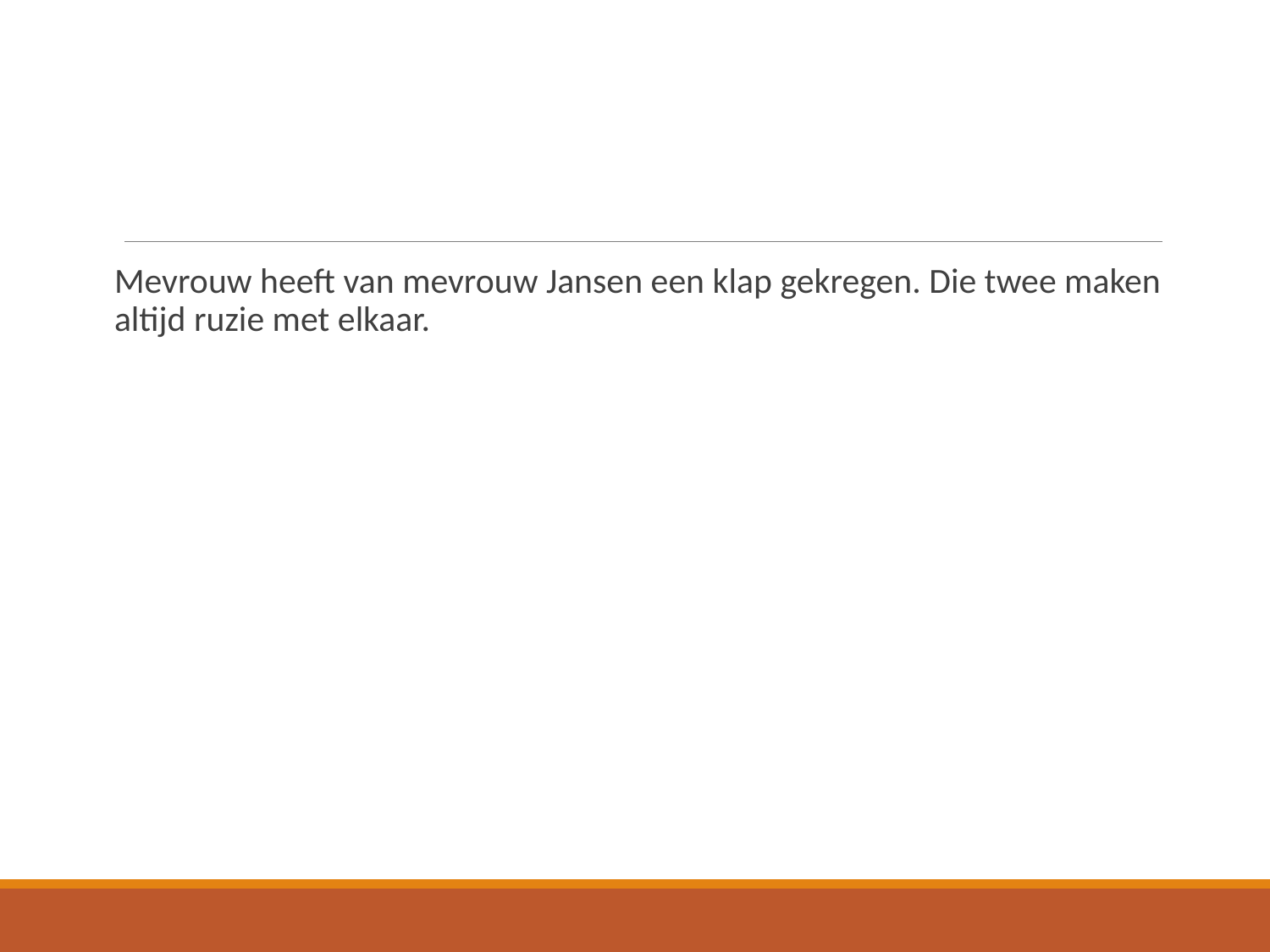

#
Mevrouw heeft van mevrouw Jansen een klap gekregen. Die twee maken altijd ruzie met elkaar.